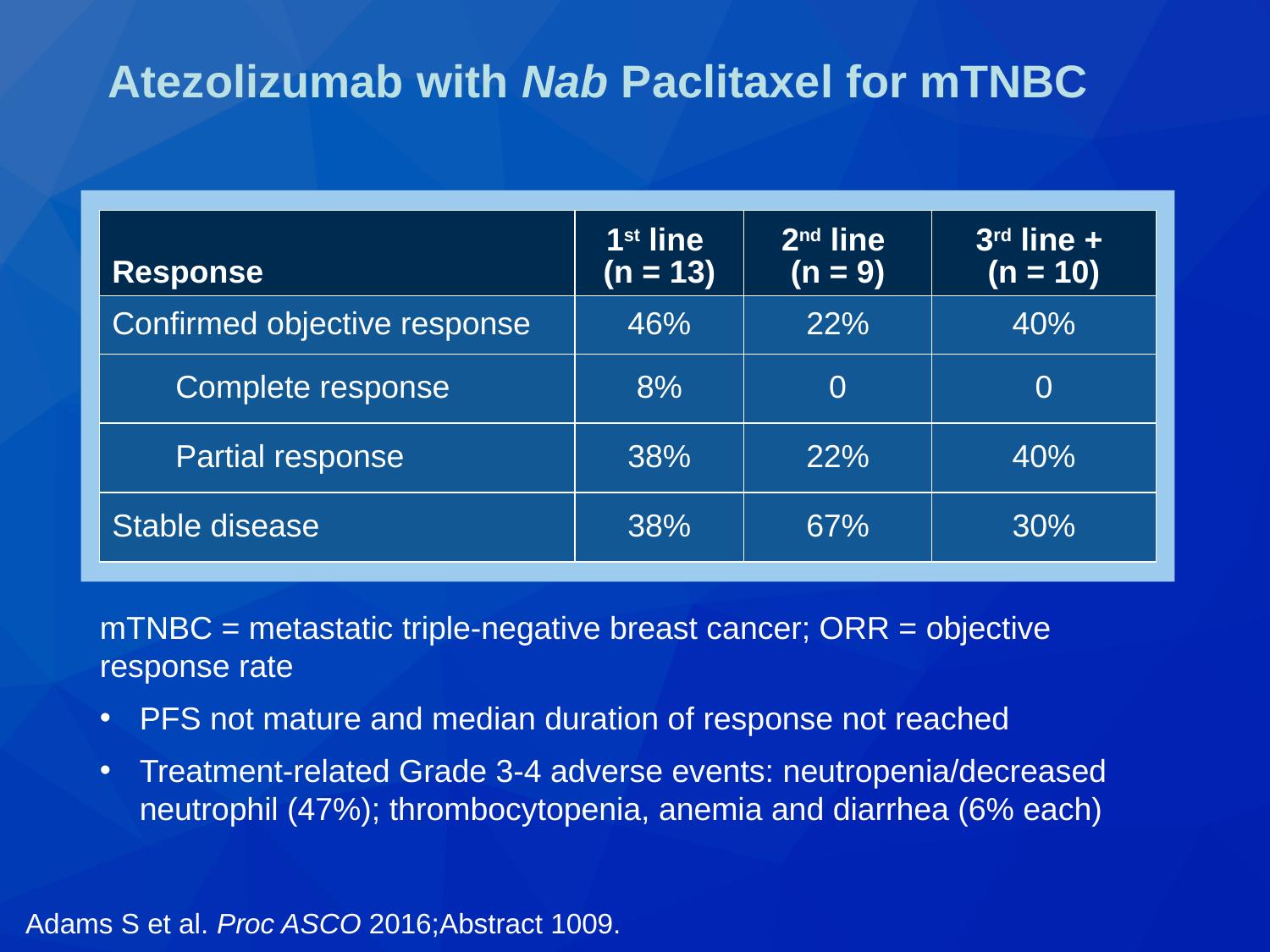

# Atezolizumab with Nab Paclitaxel for mTNBC

| Response | 1st line (n = 13) | 2nd line (n = 9) | 3rd line + (n = 10) |
| --- | --- | --- | --- |
| Confirmed objective response | 46% | 22% | 40% |
| Complete response | 8% | 0 | 0 |
| Partial response | 38% | 22% | 40% |
| Stable disease | 38% | 67% | 30% |
mTNBC = metastatic triple-negative breast cancer; ORR = objective response rate
PFS not mature and median duration of response not reached
Treatment-related Grade 3-4 adverse events: neutropenia/decreased neutrophil (47%); thrombocytopenia, anemia and diarrhea (6% each)
Adams S et al. Proc ASCO 2016;Abstract 1009.